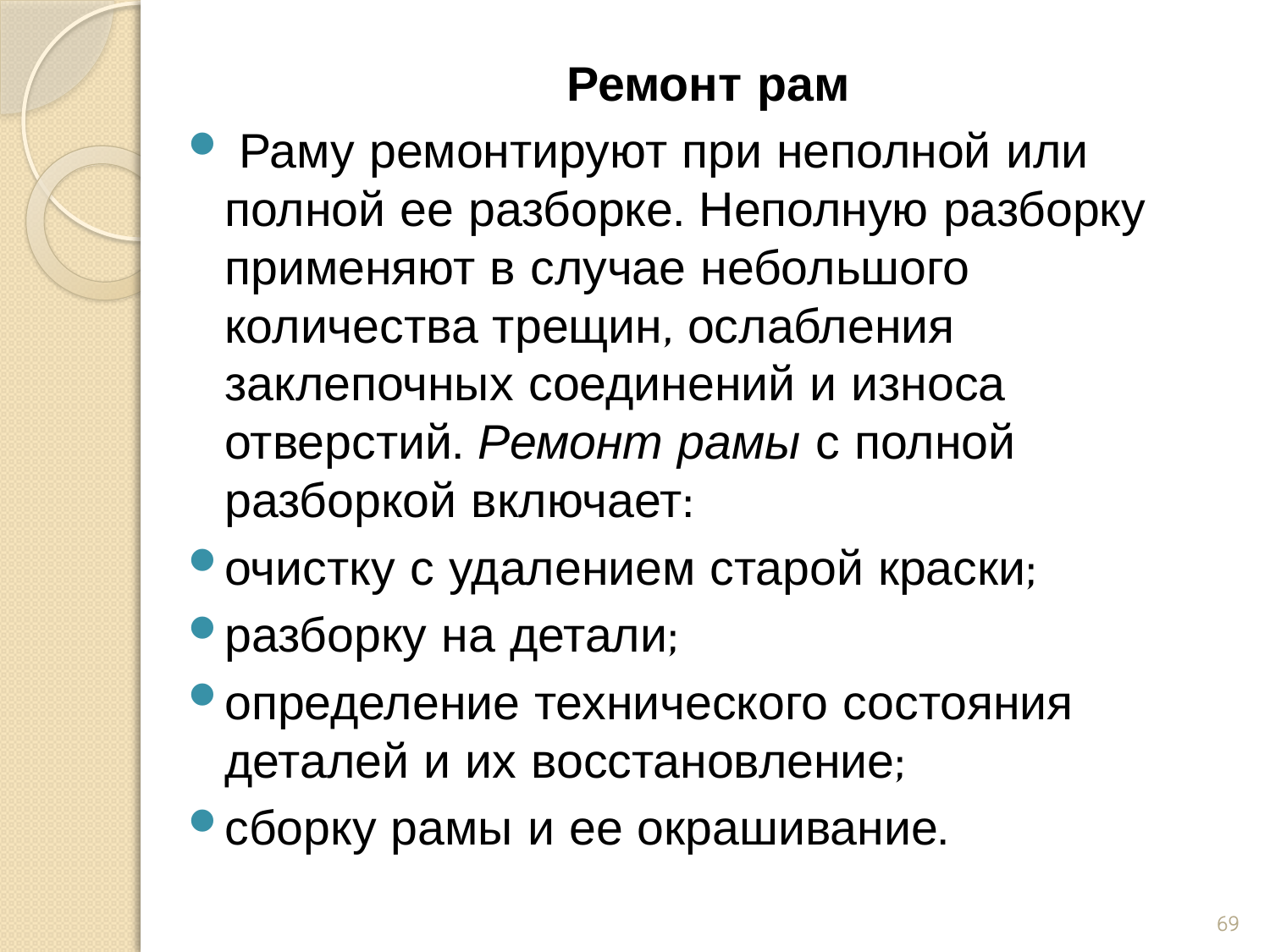

Ремонт рам
 Раму ремонтируют при неполной или полной ее разборке. Неполную разборку применяют в случае неболь­шого количества трещин, ослабления заклепочных соедине­ний и износа отверстий. Ремонт рамы с полной разборкой включает:
очистку с удалением старой краски;
разборку на детали;
определение технического состояния деталей и их вос­становление;
сборку рамы и ее окрашивание.

69